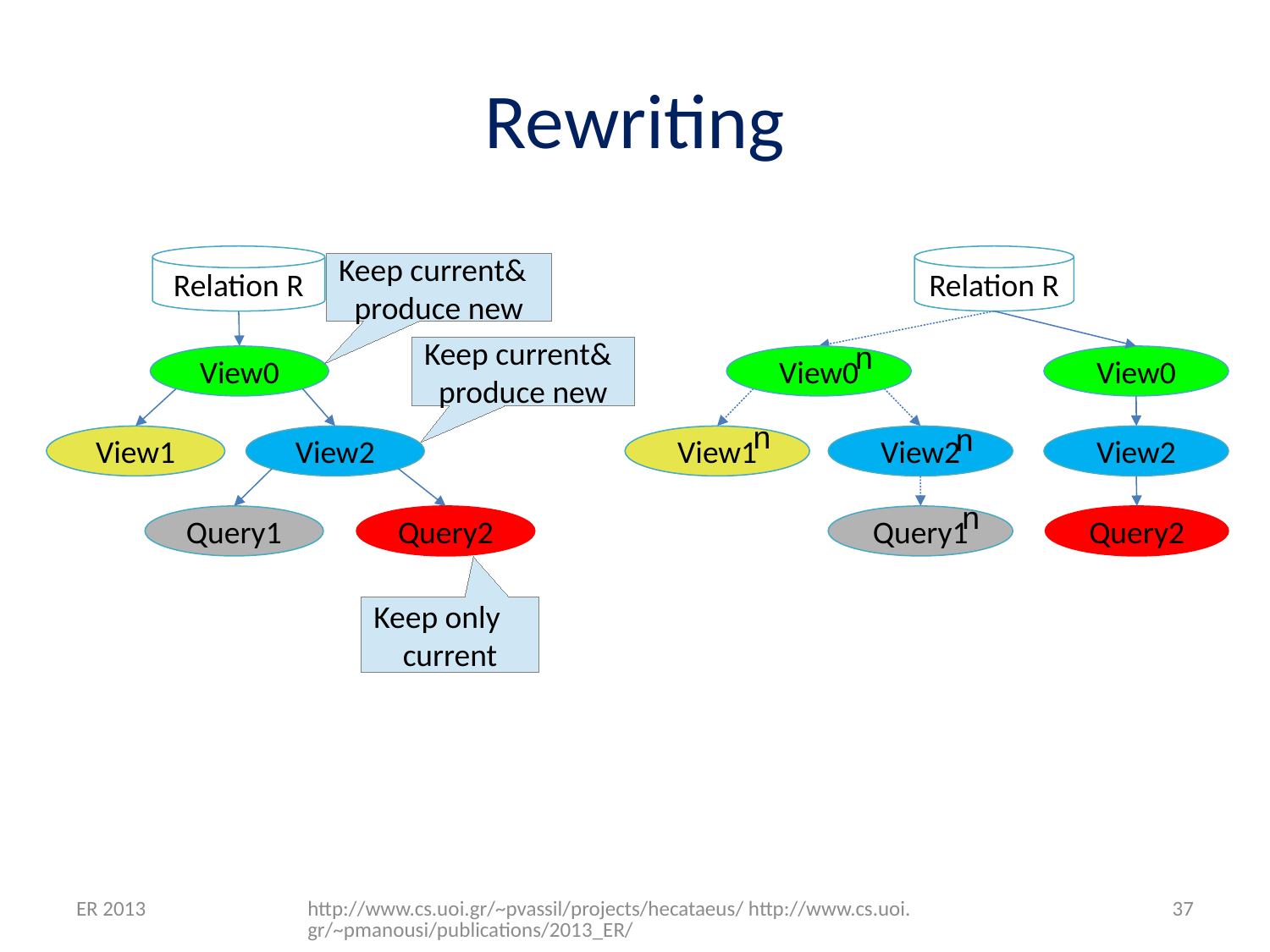

# Rewriting
Relation R
Relation R
Keep current&
produce new

n
Keep current&
produce new
View0
View0
View0

n
n
View1
View2
View1
View2
View2

n
Query1
Query2
Query1
Query2
Keep only
current
ER 2013
http://www.cs.uoi.gr/~pvassil/projects/hecataeus/ http://www.cs.uoi.gr/~pmanousi/publications/2013_ER/
37